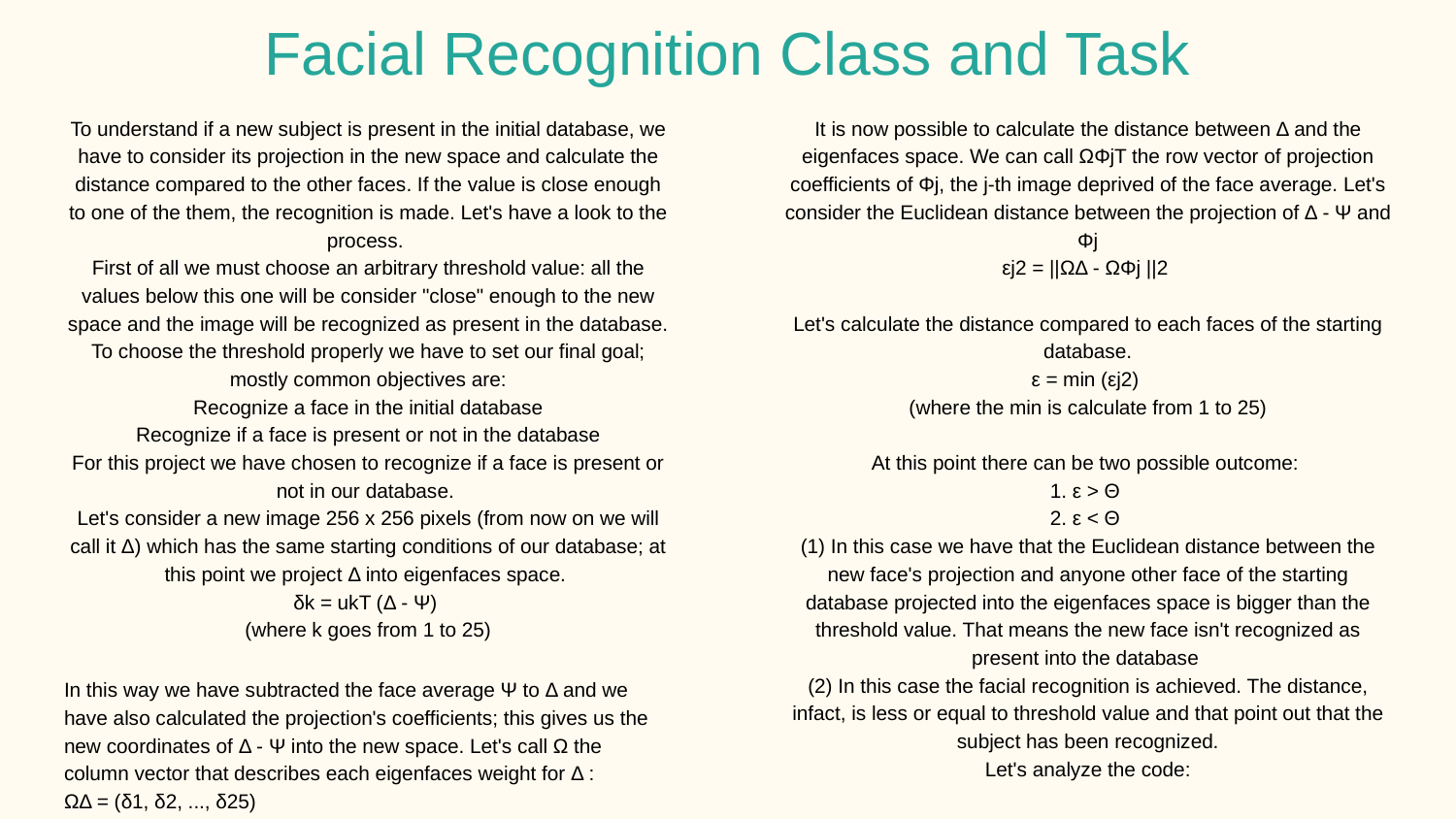

# Facial Recognition Class and Task
To understand if a new subject is present in the initial database, we have to consider its projection in the new space and calculate the distance compared to the other faces. If the value is close enough to one of the them, the recognition is made. Let's have a look to the process.
First of all we must choose an arbitrary threshold value: all the values below this one will be consider "close" enough to the new space and the image will be recognized as present in the database. To choose the threshold properly we have to set our final goal; mostly common objectives are:
Recognize a face in the initial database
Recognize if a face is present or not in the database
For this project we have chosen to recognize if a face is present or not in our database.
Let's consider a new image 256 x 256 pixels (from now on we will call it Δ) which has the same starting conditions of our database; at this point we project Δ into eigenfaces space.
δk = ukT (Δ - Ψ)
(where k goes from 1 to 25)
In this way we have subtracted the face average Ψ to Δ and we have also calculated the projection's coefficients; this gives us the new coordinates of Δ - Ψ into the new space. Let's call Ω the column vector that describes each eigenfaces weight for Δ :
ΩΔ = (δ1, δ2, ..., δ25)
It is now possible to calculate the distance between Δ and the eigenfaces space. We can call ΩΦjT the row vector of projection coefficients of Φj, the j-th image deprived of the face average. Let's consider the Euclidean distance between the projection of Δ - Ψ and Φj
εj2 = ||ΩΔ - ΩΦj ||2
Let's calculate the distance compared to each faces of the starting database.
ε = min (εj2)
(where the min is calculate from 1 to 25)
At this point there can be two possible outcome:
1. ε > Θ
2. ε < Θ
(1) In this case we have that the Euclidean distance between the new face's projection and anyone other face of the starting database projected into the eigenfaces space is bigger than the threshold value. That means the new face isn't recognized as present into the database
(2) In this case the facial recognition is achieved. The distance, infact, is less or equal to threshold value and that point out that the subject has been recognized.
Let's analyze the code: